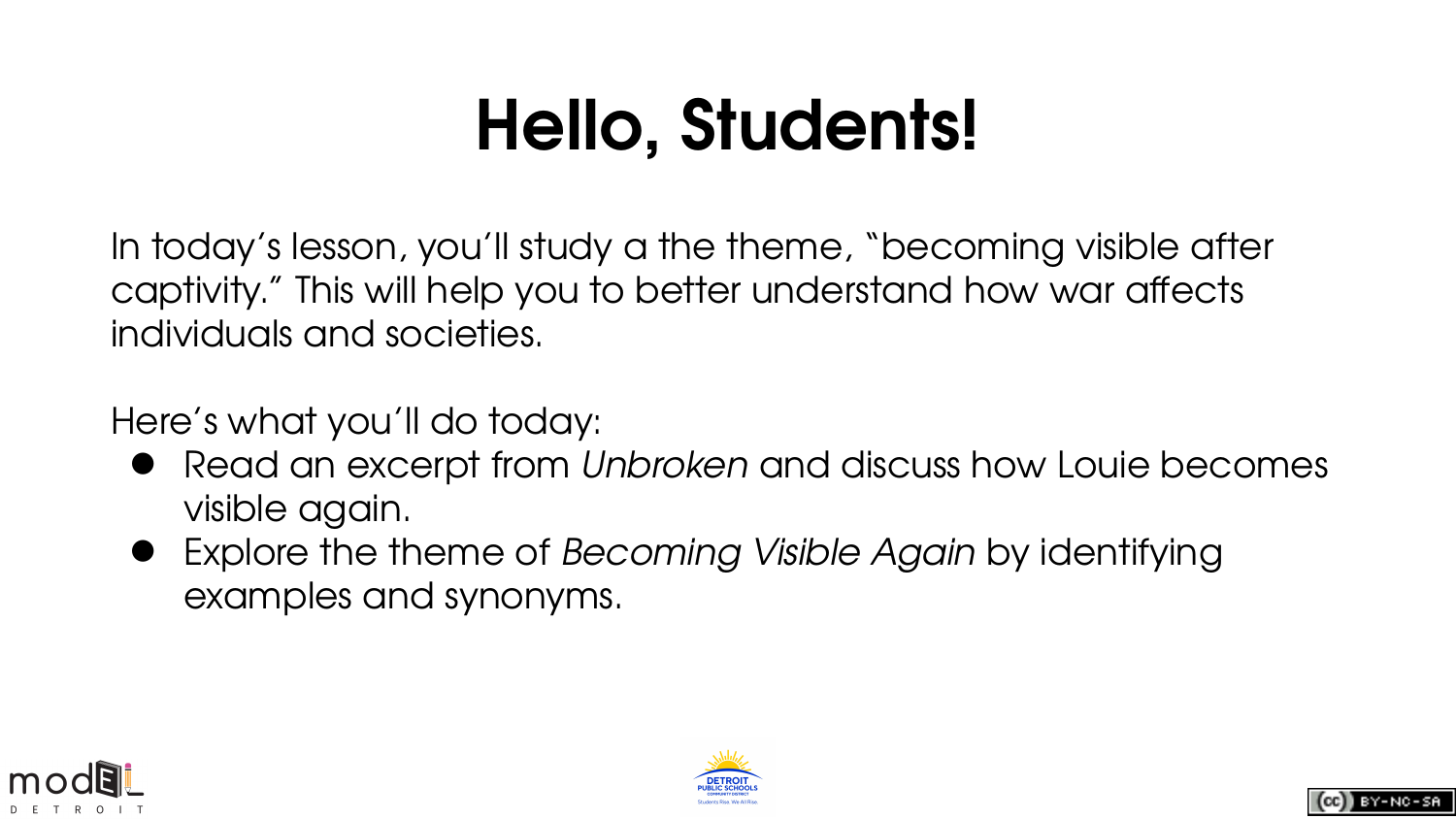

# Hello, Students!
In today’s lesson, you’ll study a the theme, “becoming visible after captivity.” This will help you to better understand how war affects individuals and societies.

Here’s what you’ll do today:
Read an excerpt from Unbroken and discuss how Louie becomes visible again.
Explore the theme of Becoming Visible Again by identifying examples and synonyms.